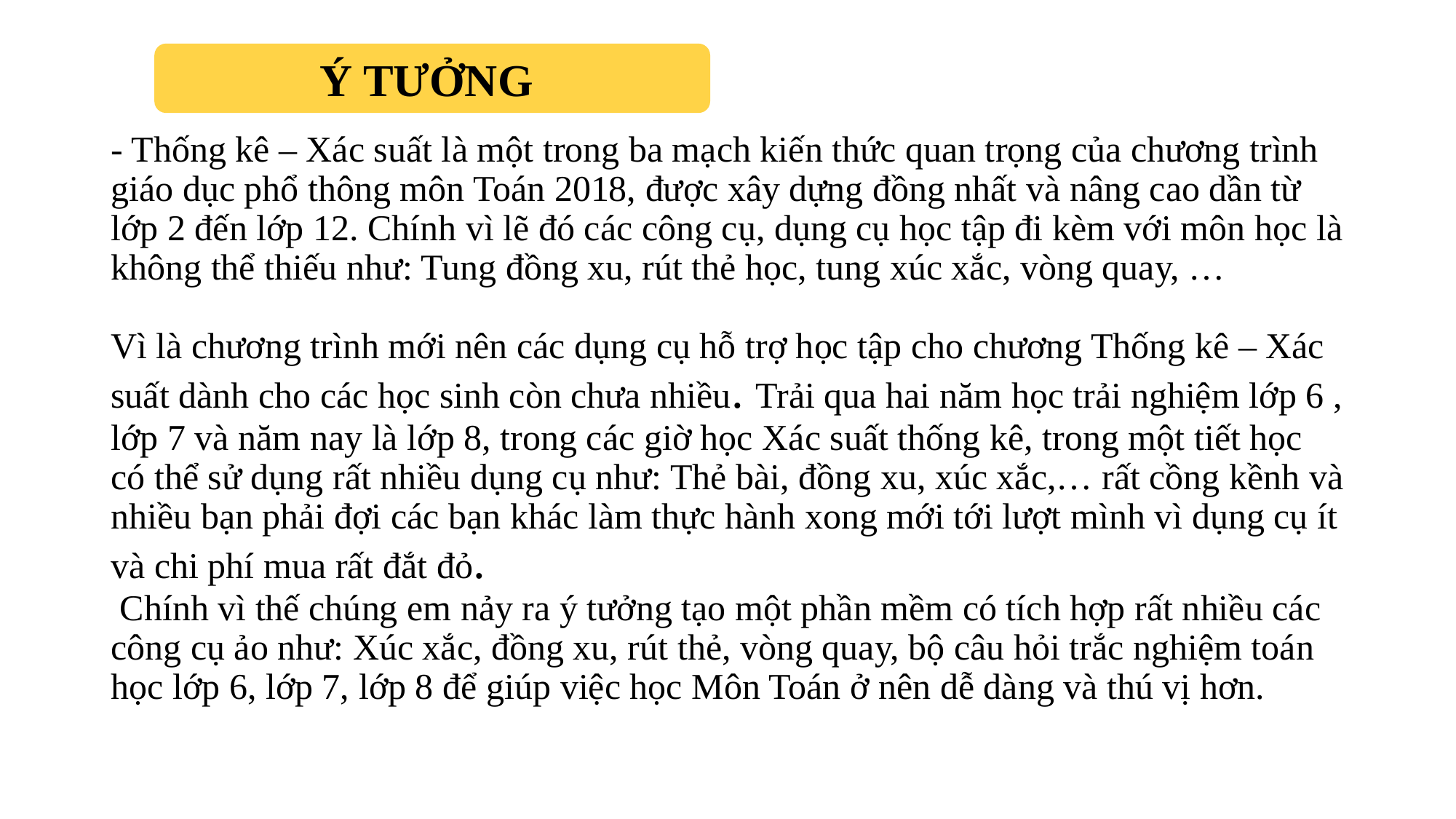

# - Thống kê – Xác suất là một trong ba mạch kiến thức quan trọng của chương trình giáo dục phổ thông môn Toán 2018, được xây dựng đồng nhất và nâng cao dần từ lớp 2 đến lớp 12. Chính vì lẽ đó các công cụ, dụng cụ học tập đi kèm với môn học là không thể thiếu như: Tung đồng xu, rút thẻ học, tung xúc xắc, vòng quay, … Vì là chương trình mới nên các dụng cụ hỗ trợ học tập cho chương Thống kê – Xác suất dành cho các học sinh còn chưa nhiều. Trải qua hai năm học trải nghiệm lớp 6 , lớp 7 và năm nay là lớp 8, trong các giờ học Xác suất thống kê, trong một tiết học có thể sử dụng rất nhiều dụng cụ như: Thẻ bài, đồng xu, xúc xắc,… rất cồng kềnh và nhiều bạn phải đợi các bạn khác làm thực hành xong mới tới lượt mình vì dụng cụ ít và chi phí mua rất đắt đỏ. Chính vì thế chúng em nảy ra ý tưởng tạo một phần mềm có tích hợp rất nhiều các công cụ ảo như: Xúc xắc, đồng xu, rút thẻ, vòng quay, bộ câu hỏi trắc nghiệm toán học lớp 6, lớp 7, lớp 8 để giúp việc học Môn Toán ở nên dễ dàng và thú vị hơn.
Ý TƯỞNG
Đây là chức năng giúp học sinh củng cố, nâng cao các kiến thức học tập
của mình với bộ câu hỏi gần 100 câu trắc nghiệm trải dài kiến thức Toán học ở lớp 6 và lớp 7.